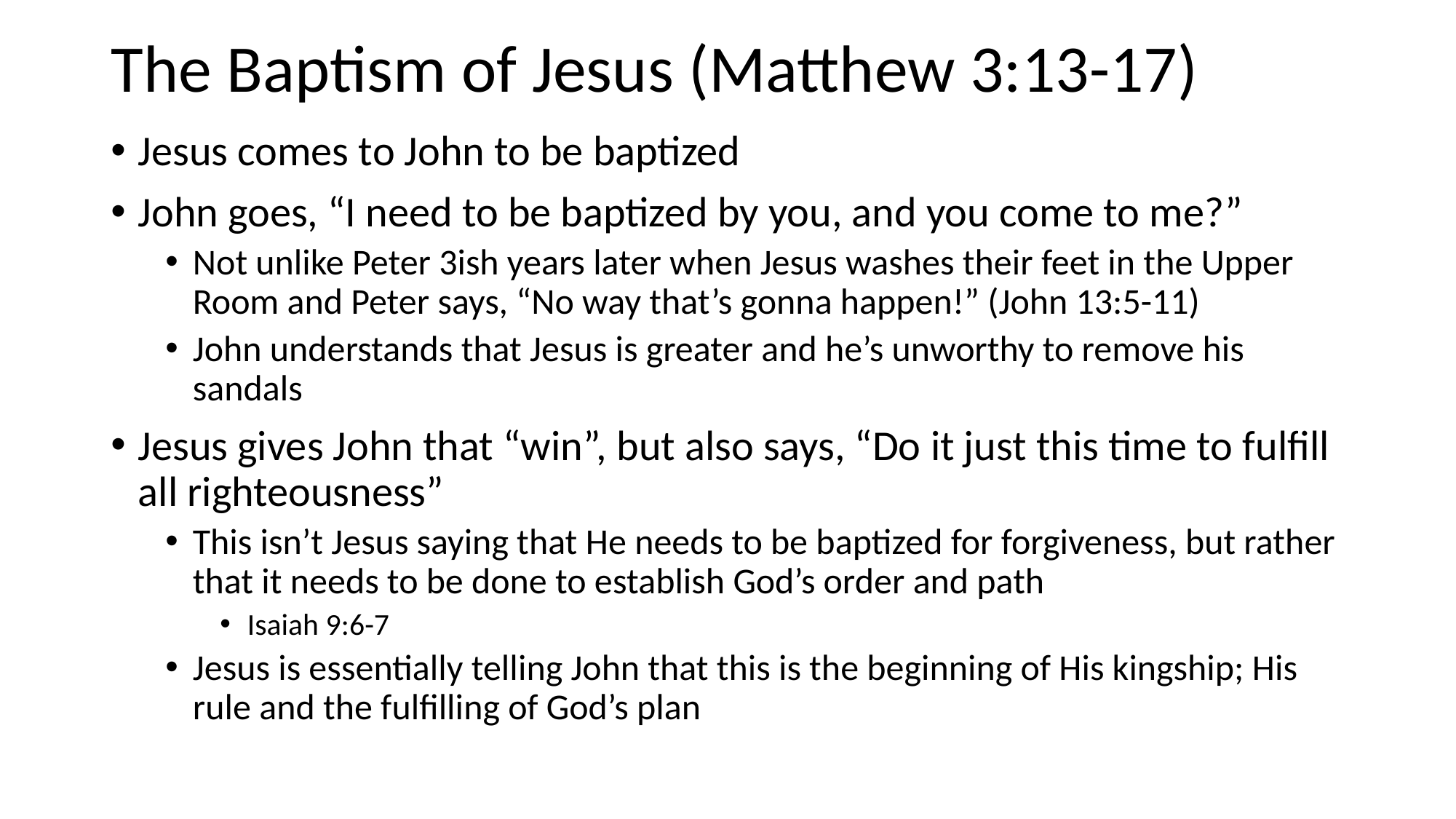

# The Baptism of Jesus (Matthew 3:13-17)
Jesus comes to John to be baptized
John goes, “I need to be baptized by you, and you come to me?”
Not unlike Peter 3ish years later when Jesus washes their feet in the Upper Room and Peter says, “No way that’s gonna happen!” (John 13:5-11)
John understands that Jesus is greater and he’s unworthy to remove his sandals
Jesus gives John that “win”, but also says, “Do it just this time to fulfill all righteousness”
This isn’t Jesus saying that He needs to be baptized for forgiveness, but rather that it needs to be done to establish God’s order and path
Isaiah 9:6-7
Jesus is essentially telling John that this is the beginning of His kingship; His rule and the fulfilling of God’s plan